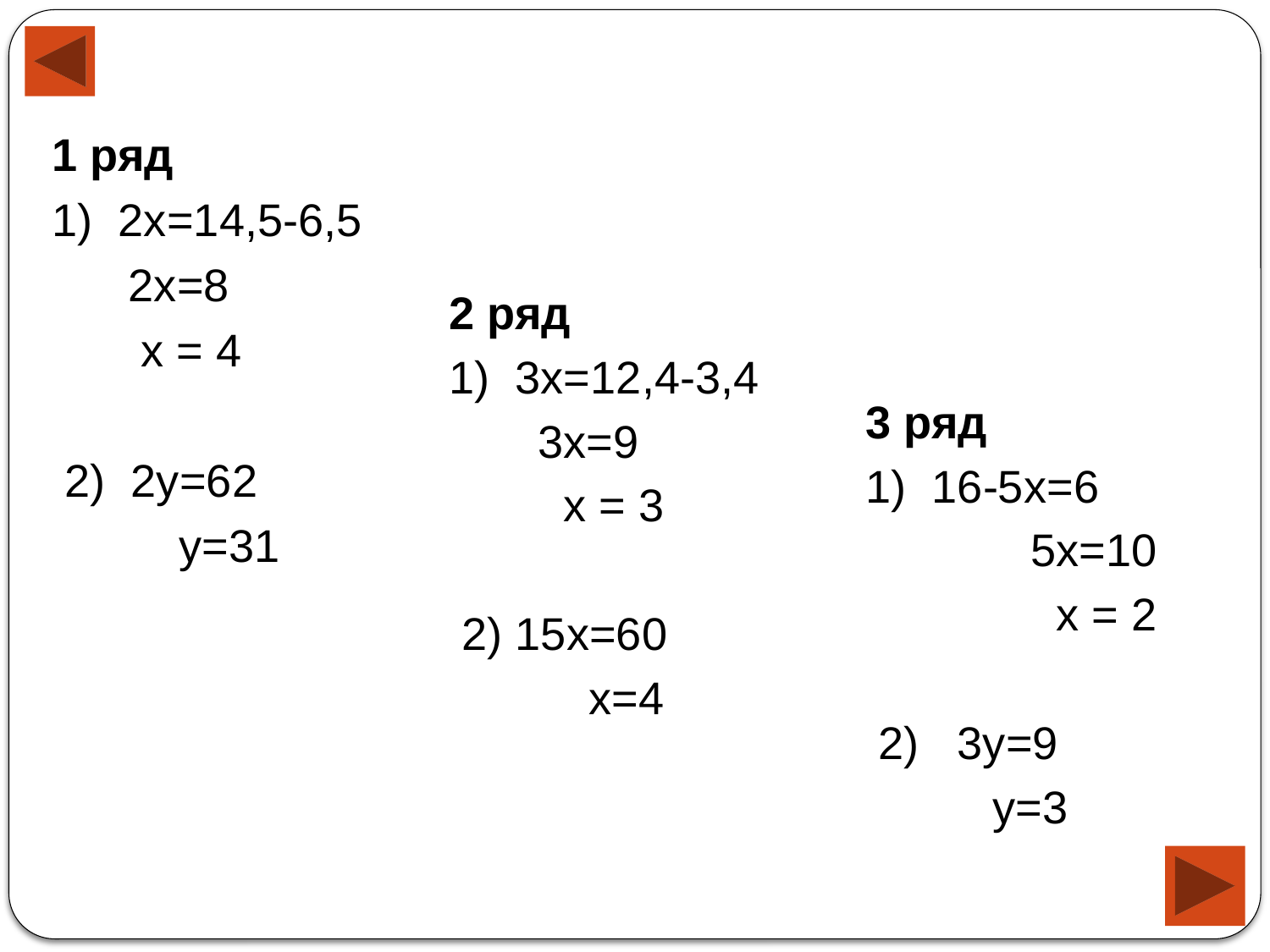

1 ряд
1)  2х=14,5-6,5
      2х=8
       х = 4

 2)  2у=62
          у=31
2 ряд
1)  3х=12,4-3,4
       3х=9
         х = 3

 2) 15х=60
           х=4
3 ряд
1)  16-5х=6
             5х=10
               х = 2

 2)   3у=9
          у=3